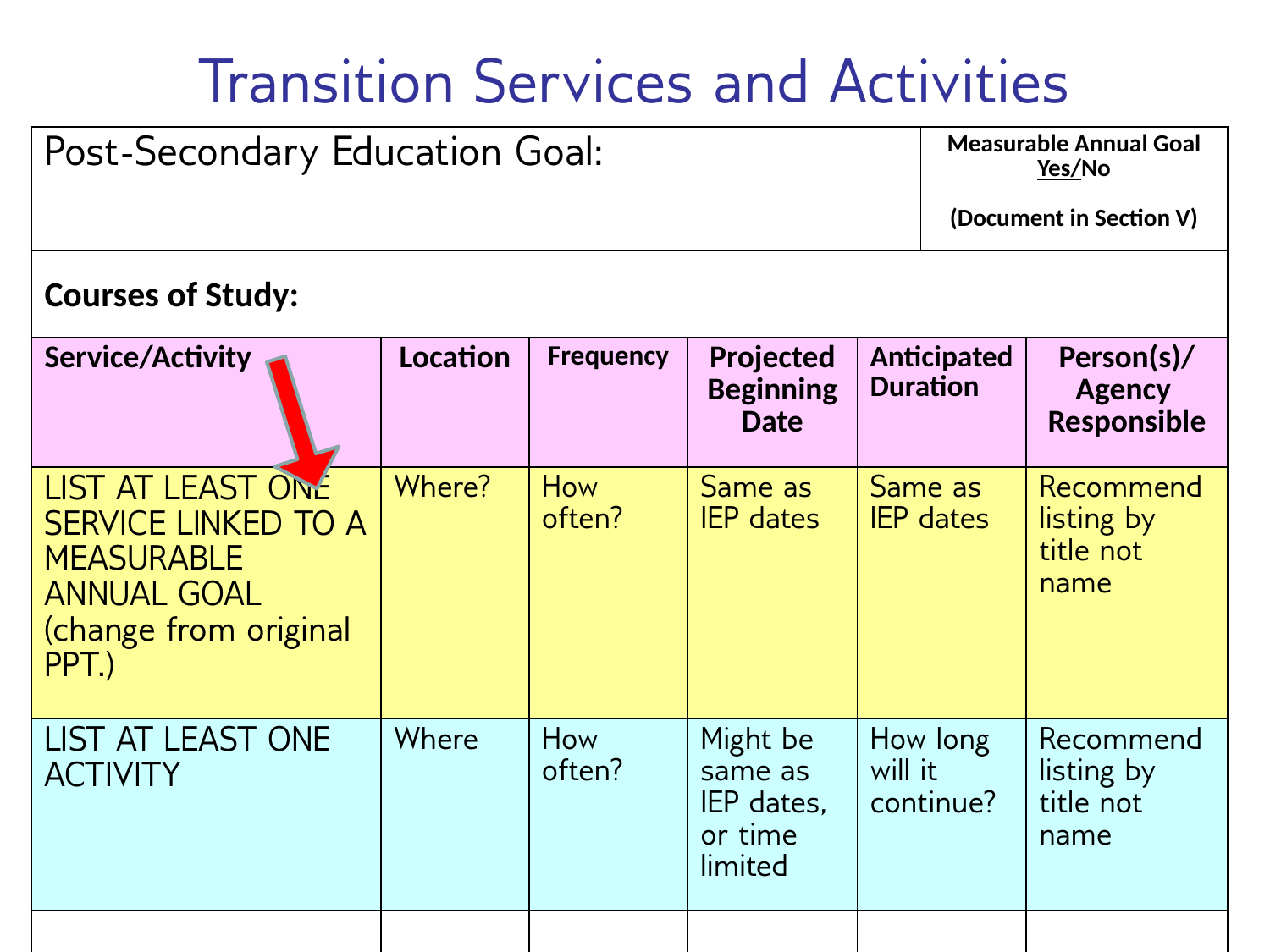

# Transition Services and Activities
| Post-Secondary Education Goal: |  |  |  |  | Measurable Annual Goal Yes/No (Document in Section V) |  |
| --- | --- | --- | --- | --- | --- | --- |
| Courses of Study: |  |  |  |  |  |  |
| Service/Activity | Location | Frequency | Projected Beginning Date | Anticipated Duration |  | Person(s)/ Agency Responsible |
| LIST AT LEAST ONE SERVICE LINKED TO A MEASURABLE ANNUAL GOAL (change from original PPT.) | Where? | How often? | Same as IEP dates | Same as IEP dates |  | Recommend listing by title not name |
| LIST AT LEAST ONE ACTIVITY | Where | How often? | Might be same as IEP dates, or time limited | How long will it continue? |  | Recommend listing by title not name |
|  |  |  |  |  |  |  |